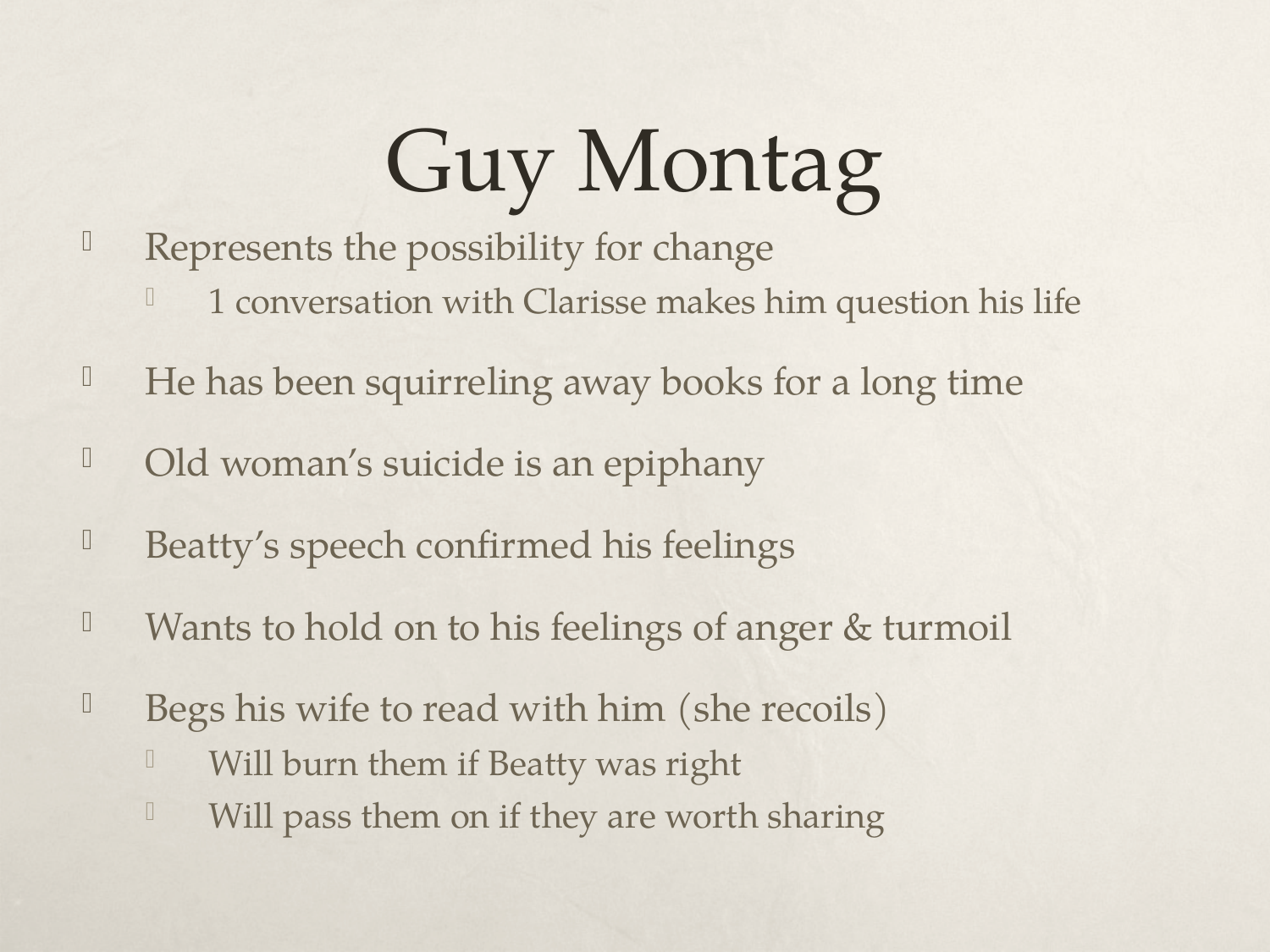

# Guy Montag
Represents the possibility for change
1 conversation with Clarisse makes him question his life
He has been squirreling away books for a long time
Old woman’s suicide is an epiphany
Beatty’s speech confirmed his feelings
Wants to hold on to his feelings of anger & turmoil
Begs his wife to read with him (she recoils)
Will burn them if Beatty was right
Will pass them on if they are worth sharing